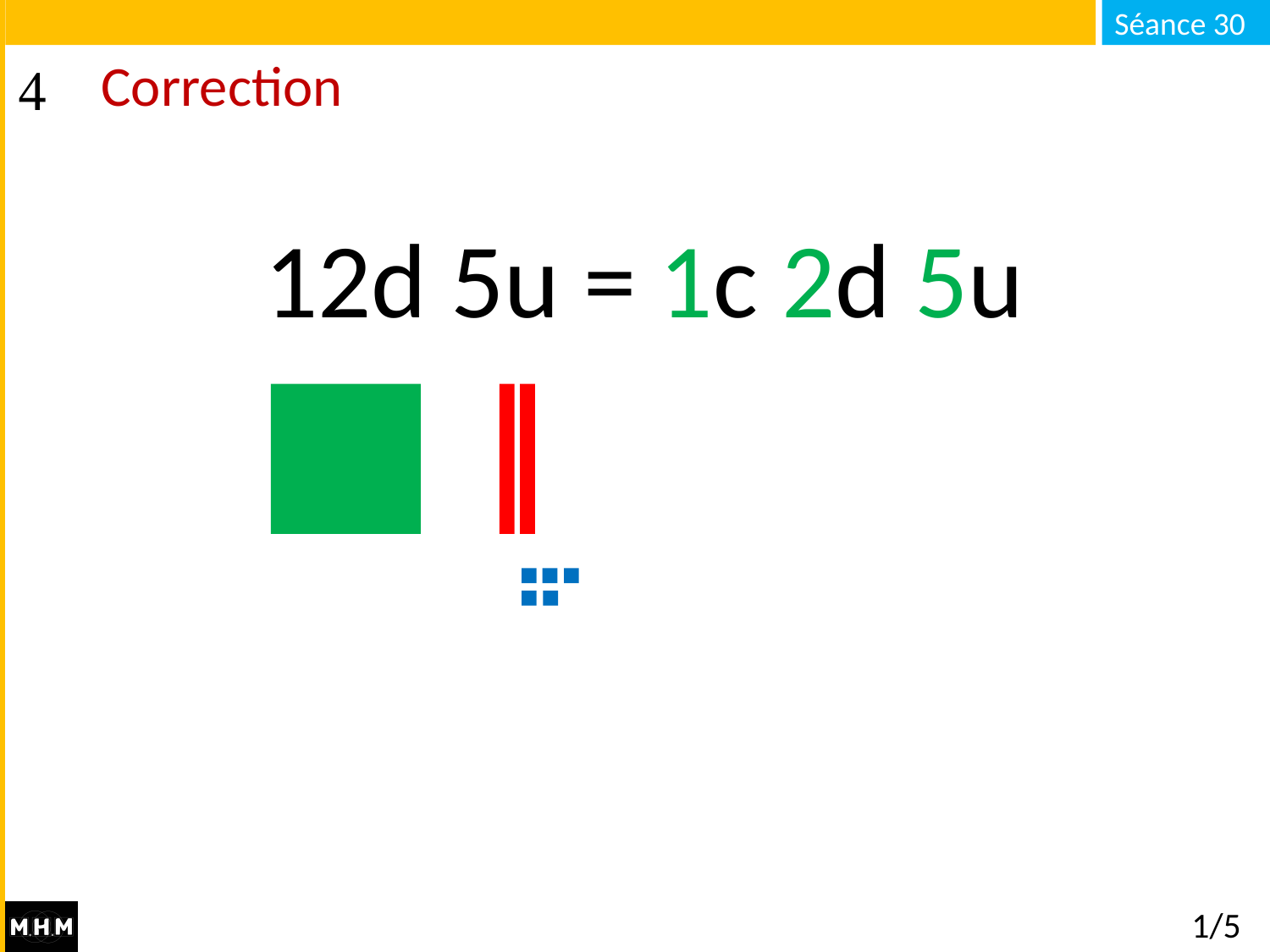

# Correction
1c 2d 5u
12d 5u = .c .d .u

1/5